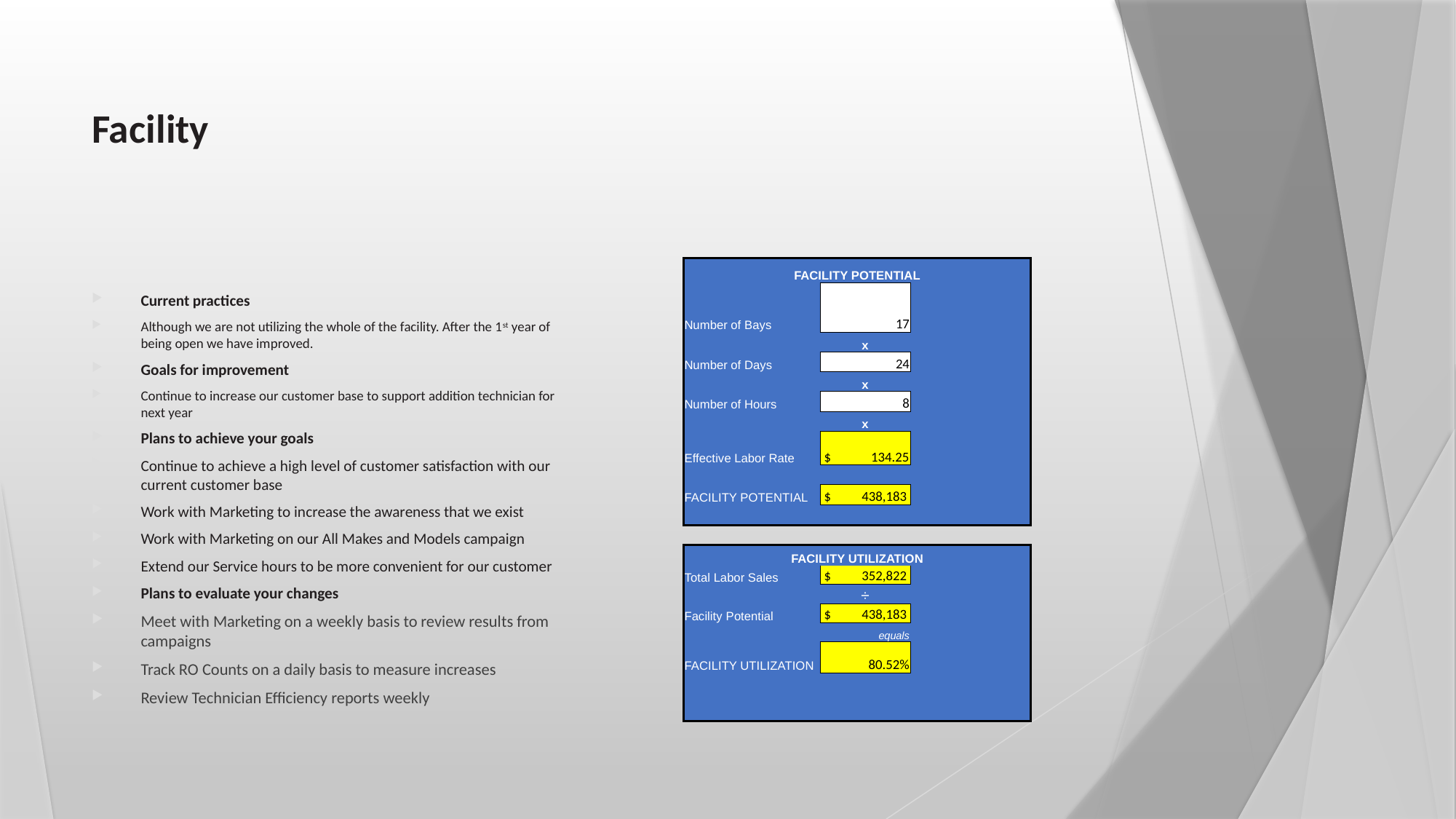

# Facility

Current practices
Although we are not utilizing the whole of the facility. After the 1st year of being open we have improved.
Goals for improvement
Continue to increase our customer base to support addition technician for next year
Plans to achieve your goals
Continue to achieve a high level of customer satisfaction with our current customer base
Work with Marketing to increase the awareness that we exist
Work with Marketing on our All Makes and Models campaign
Extend our Service hours to be more convenient for our customer
Plans to evaluate your changes
Meet with Marketing on a weekly basis to review results from campaigns
Track RO Counts on a daily basis to measure increases
Review Technician Efficiency reports weekly
| FACILITY POTENTIAL |  |  |  |
| --- | --- | --- | --- |
| Number of Bays | 17 |  |  |
|  | x |  |  |
| Number of Days | 24 |  |  |
|  | x |  |  |
| Number of Hours | 8 |  |  |
|  | x |  |  |
| Effective Labor Rate | $ 134.25 |  |  |
|  |  |  |  |
| FACILITY POTENTIAL | $ 438,183 |  |  |
|  |  |  |  |
|  |  |  |  |
| FACILITY UTILIZATION |  |  |  |
| Total Labor Sales | $ 352,822 |  |  |
|  | ÷ |  |  |
| Facility Potential | $ 438,183 |  |  |
|  | equals |  |  |
| FACILITY UTILIZATION | 80.52% |  |  |
|  |  |  |  |
|  |  |  |  |